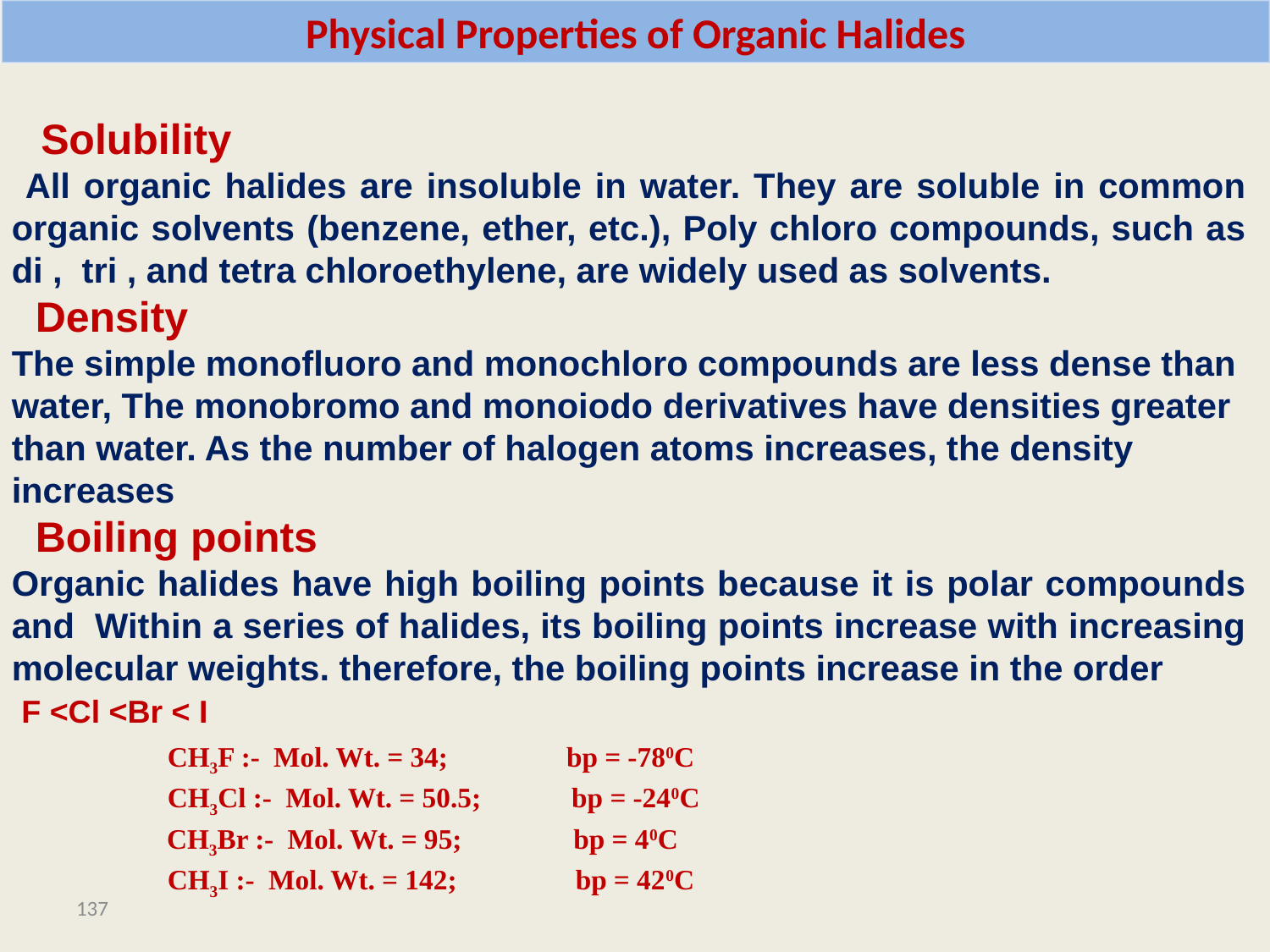

Physical Properties of Organic Halides
   Solubility
 All organic halides are insoluble in water. They are soluble in common organic solvents (benzene, ether, etc.), Poly chloro compounds, such as di ,  tri , and tetra chloroethylene, are widely used as solvents.
  Density
The simple monofluoro and monochloro compounds are less dense than water, The monobromo and monoiodo derivatives have densities greater than water. As the number of halogen atoms increases, the density increases
  Boiling points
Organic halides have high boiling points because it is polar compounds and  Within a series of halides, its boiling points increase with increasing molecular weights. therefore, the boiling points increase in the order
 F <Cl <Br < I
 CH3F :-  Mol. Wt. = 34;                 bp = -780C
 CH3Cl :-  Mol. Wt. = 50.5;             bp = -240C
 CH3Br :-  Mol. Wt. = 95;                bp = 40C
 CH3I :-  Mol. Wt. = 142;                 bp = 420C
137